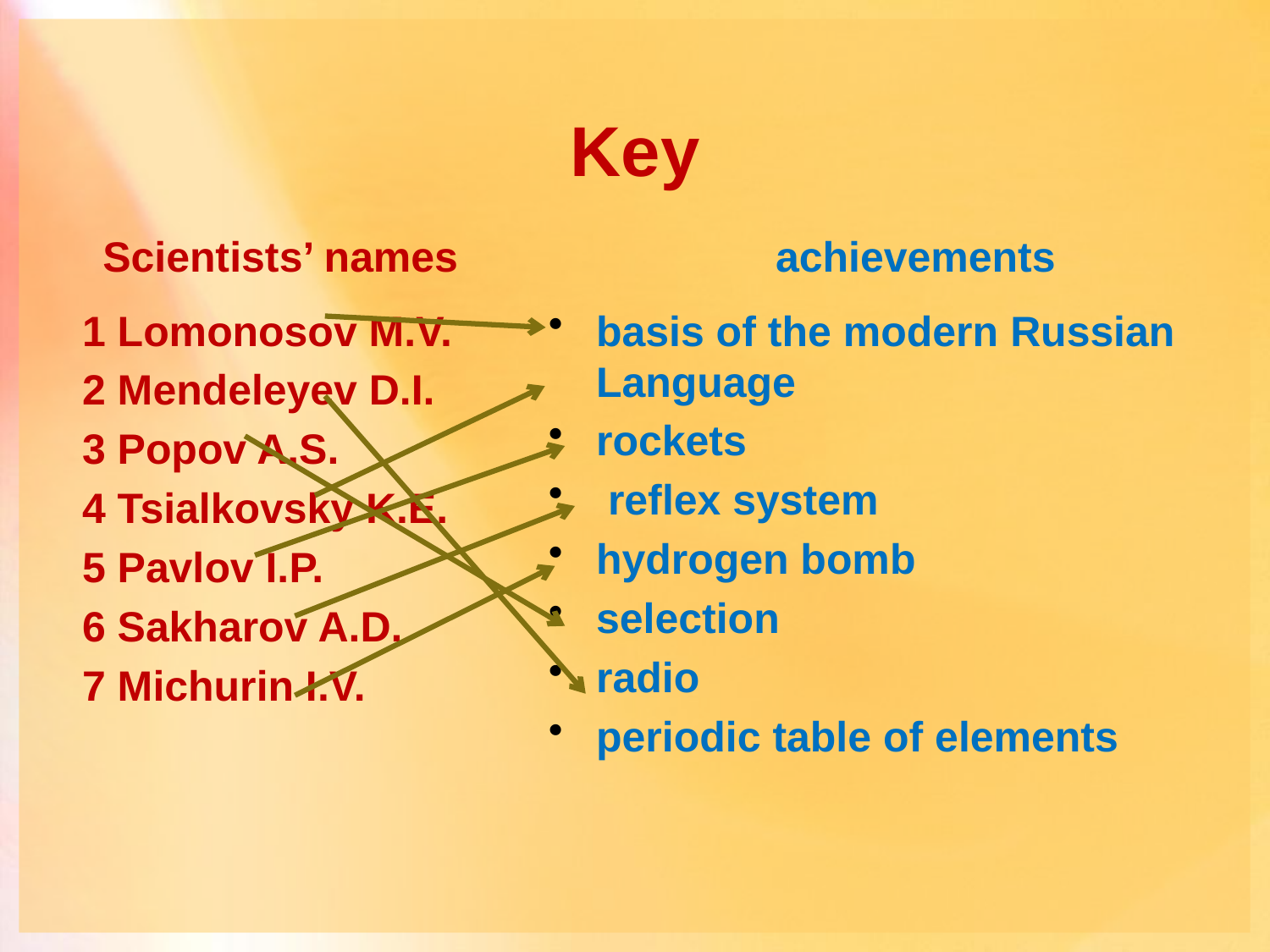

# Key
Scientists’ names
achievements
1 Lomonosov M.V.
2 Mendeleyev D.I.
3 Popov A.S.
4 Tsialkovsky K.E.
5 Pavlov I.P.
6 Sakharov A.D.
7 Michurin I.V.

basis of the modern Russian Language
rockets
 reflex system
hydrogen bomb
selection
radio
periodic table of elements